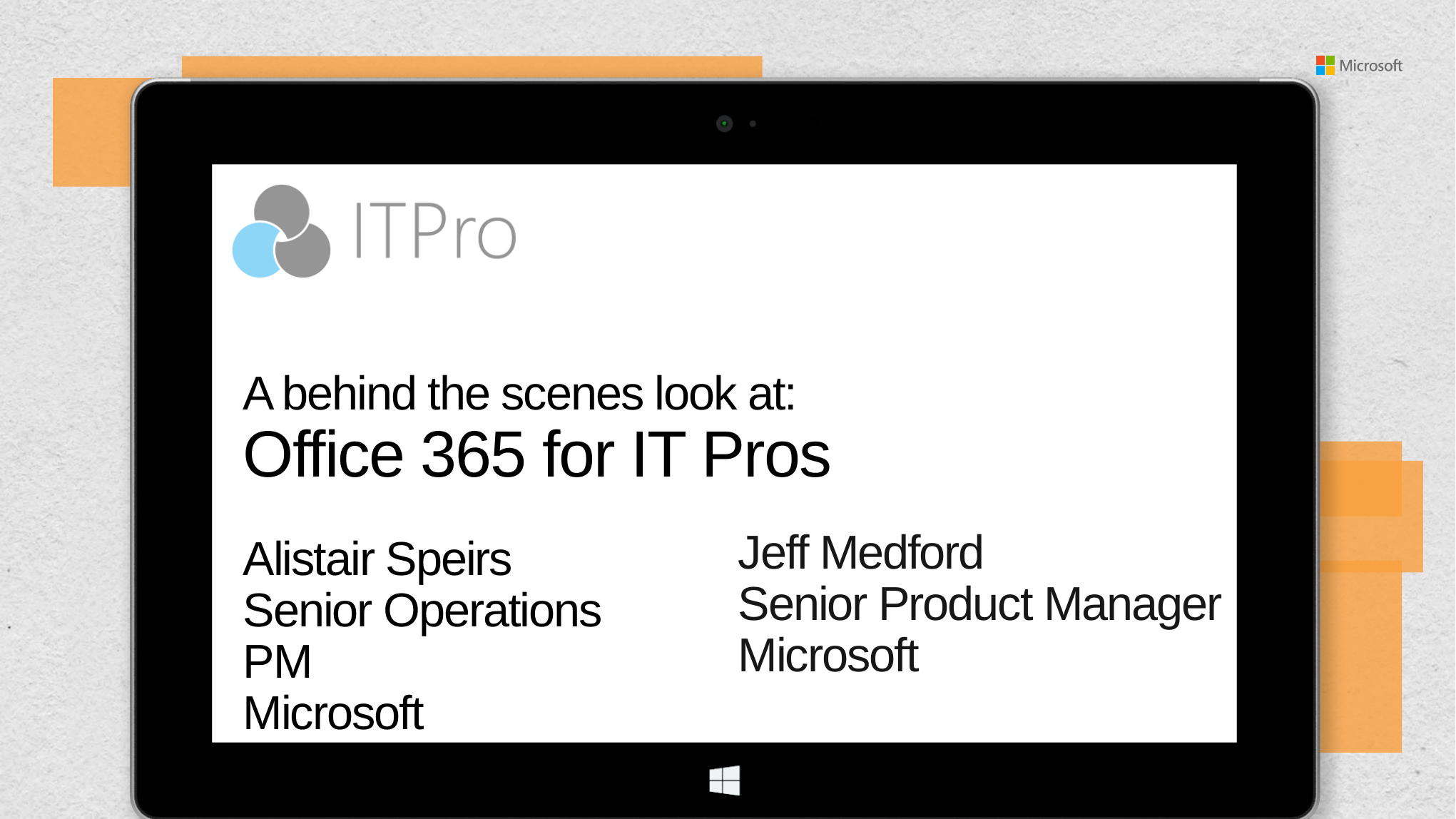

# A behind the scenes look at: Office 365 for IT Pros
Alistair Speirs
Senior Operations PM
Microsoft
Jeff Medford
Senior Product Manager
Microsoft